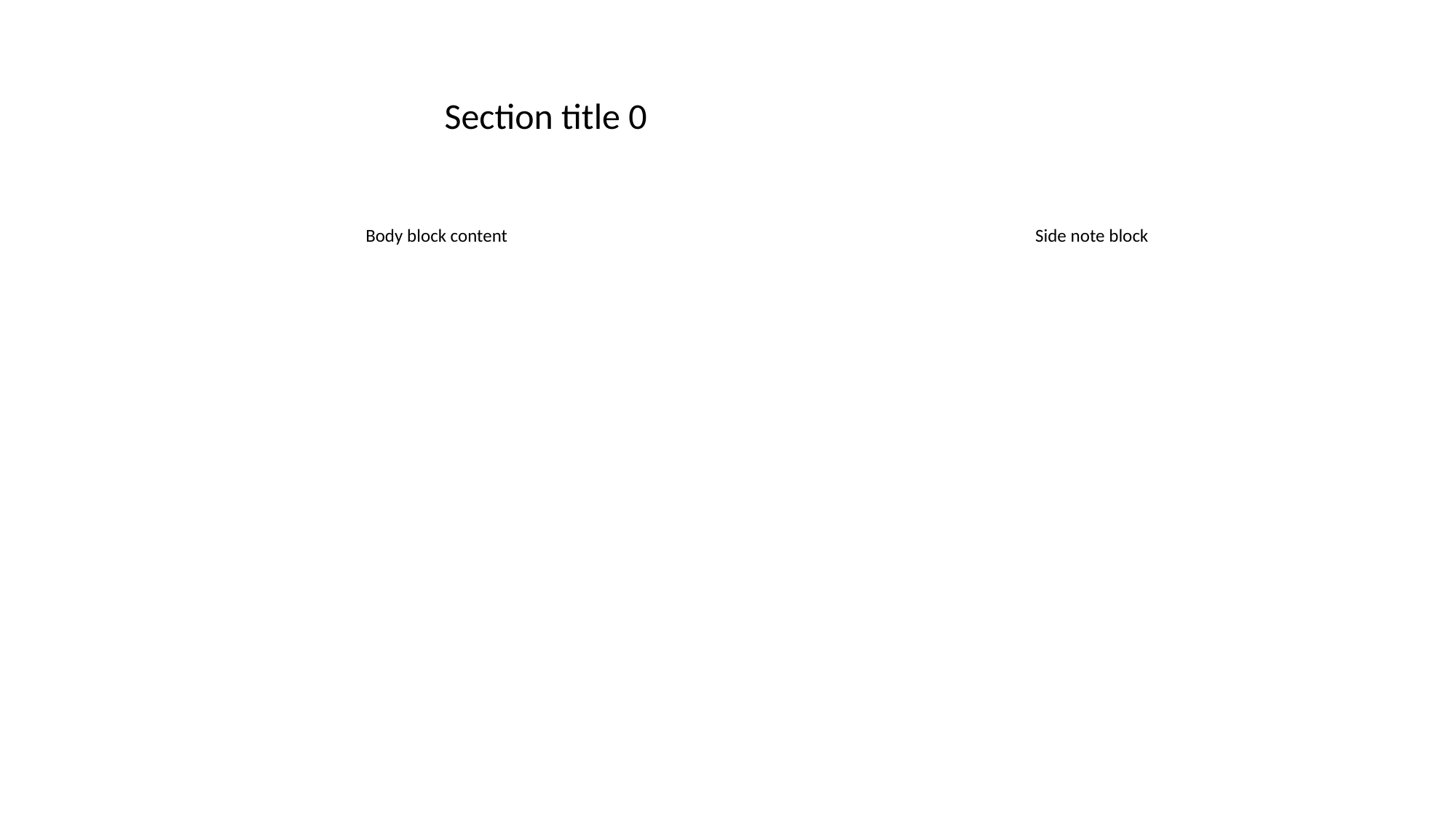

Section title 0
Body block content
Side note block